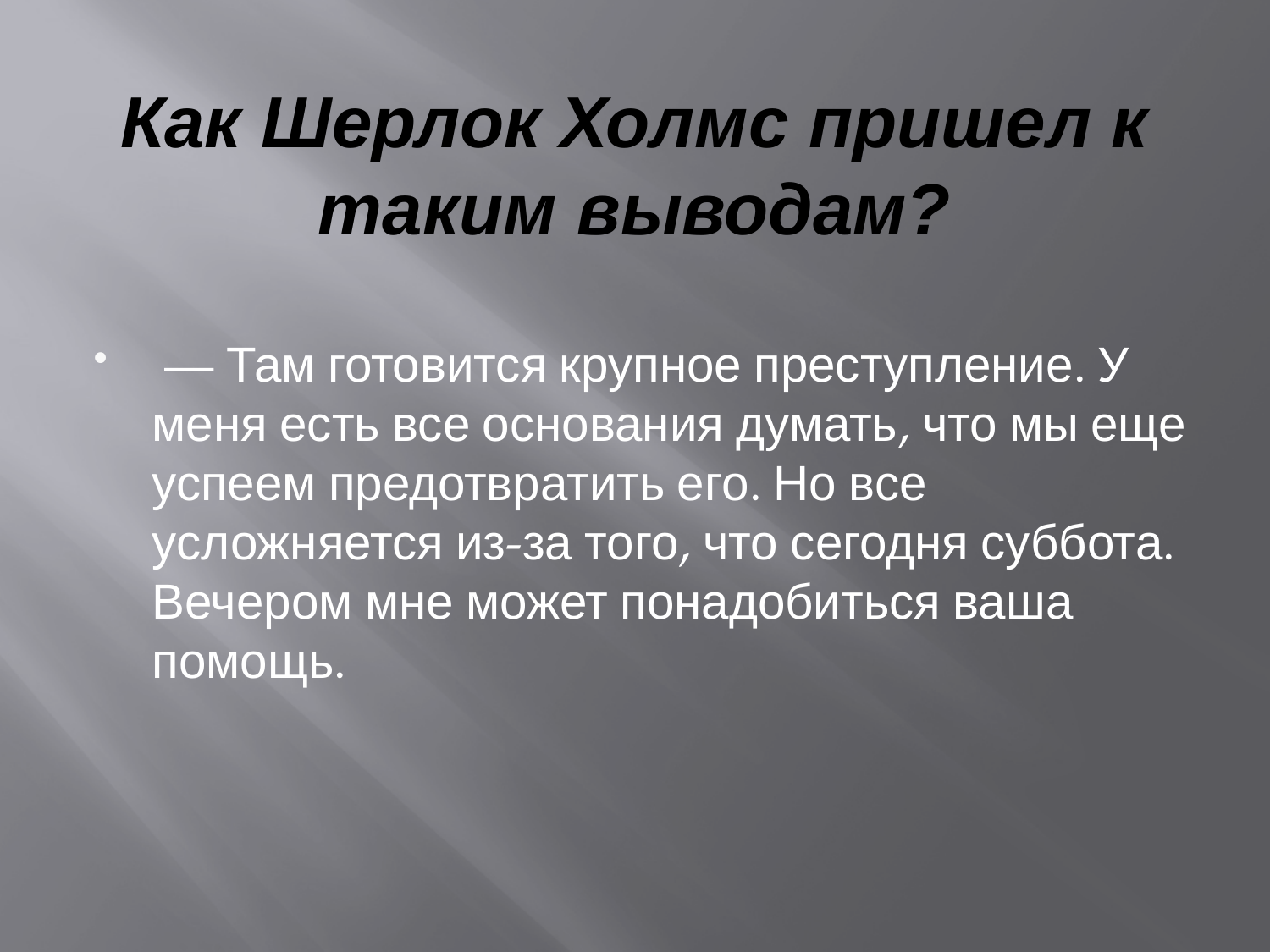

# Как Шерлок Холмс пришел к таким выводам?
 — Там готовится крупное преступление. У меня есть все основания думать, что мы еще успеем предотвратить его. Но все усложняется из-за того, что сегодня суббота. Вечером мне может понадобиться ваша помощь.